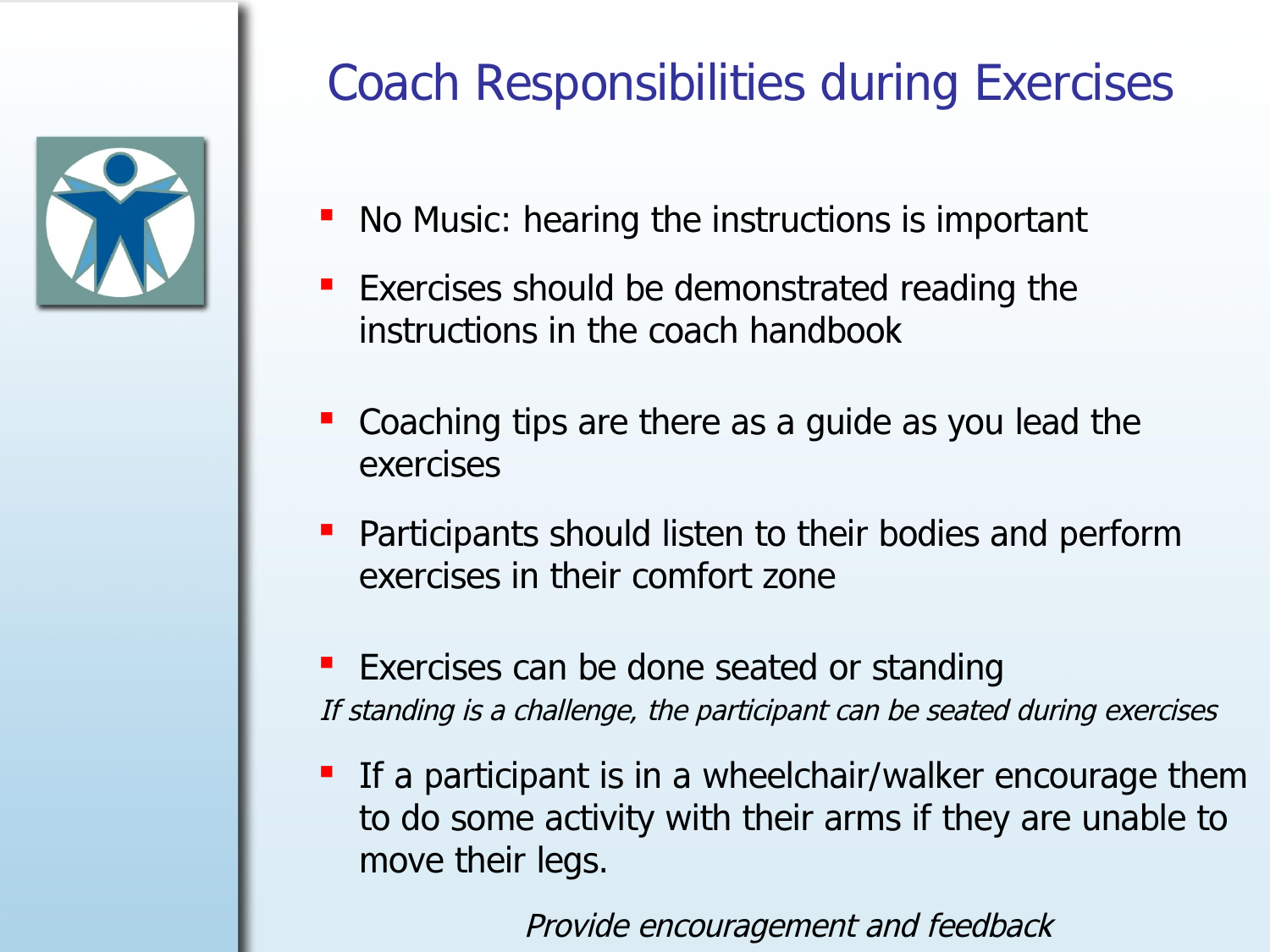

# Coach Responsibilities during Exercises
No Music: hearing the instructions is important

Exercises should be demonstrated reading the instructions in the coach handbook

Coaching tips are there as a guide as you lead the exercises

Participants should listen to their bodies and perform exercises in their comfort zone

Exercises can be done seated or standing
If standing is a challenge, the participant can be seated during exercises

If a participant is in a wheelchair/walker encourage them to do some activity with their arms if they are unable to move their legs.

Provide encouragement and feedback